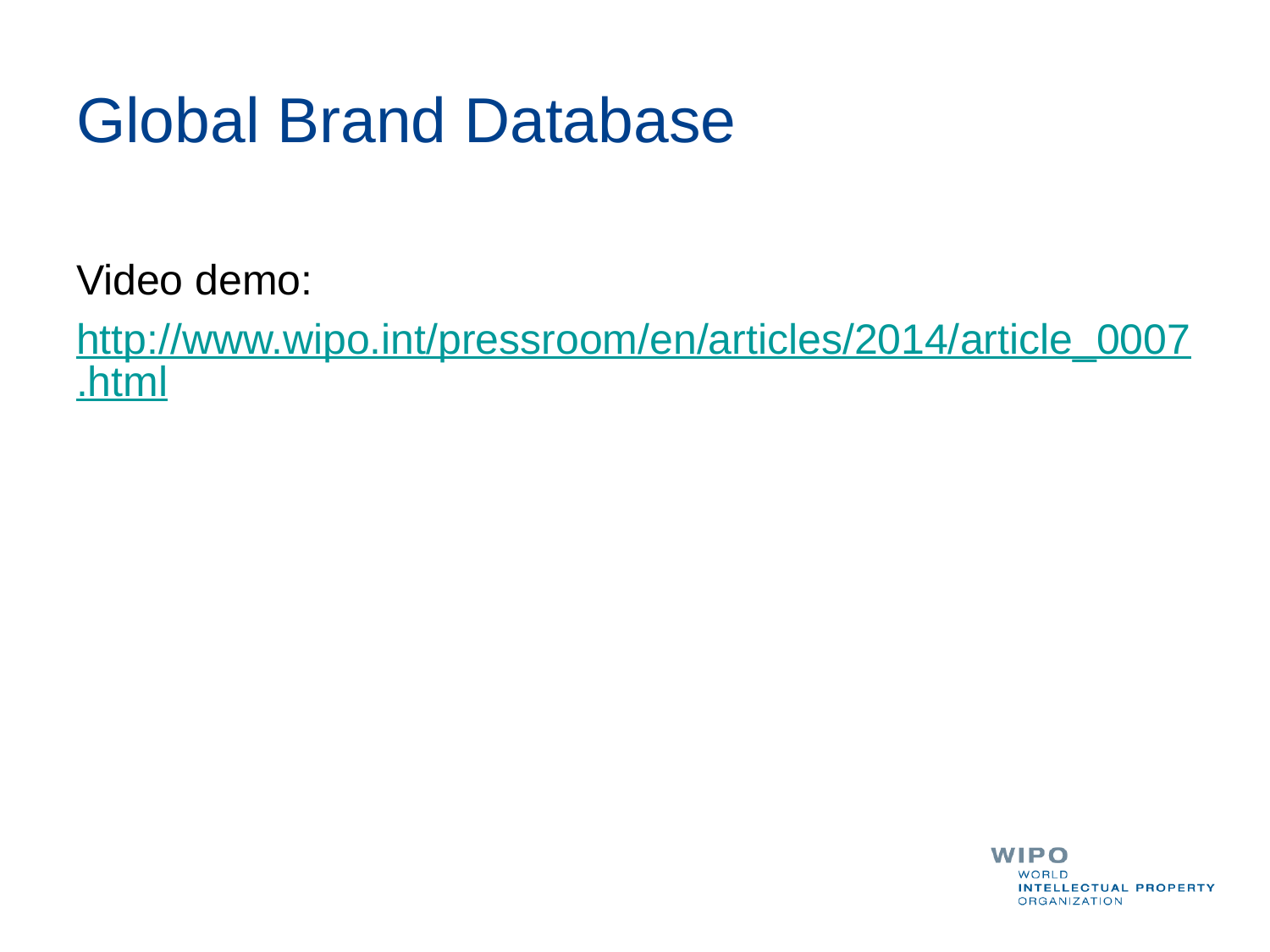

# Global Brand Database
Video demo:
http://www.wipo.int/pressroom/en/articles/2014/article_0007.html